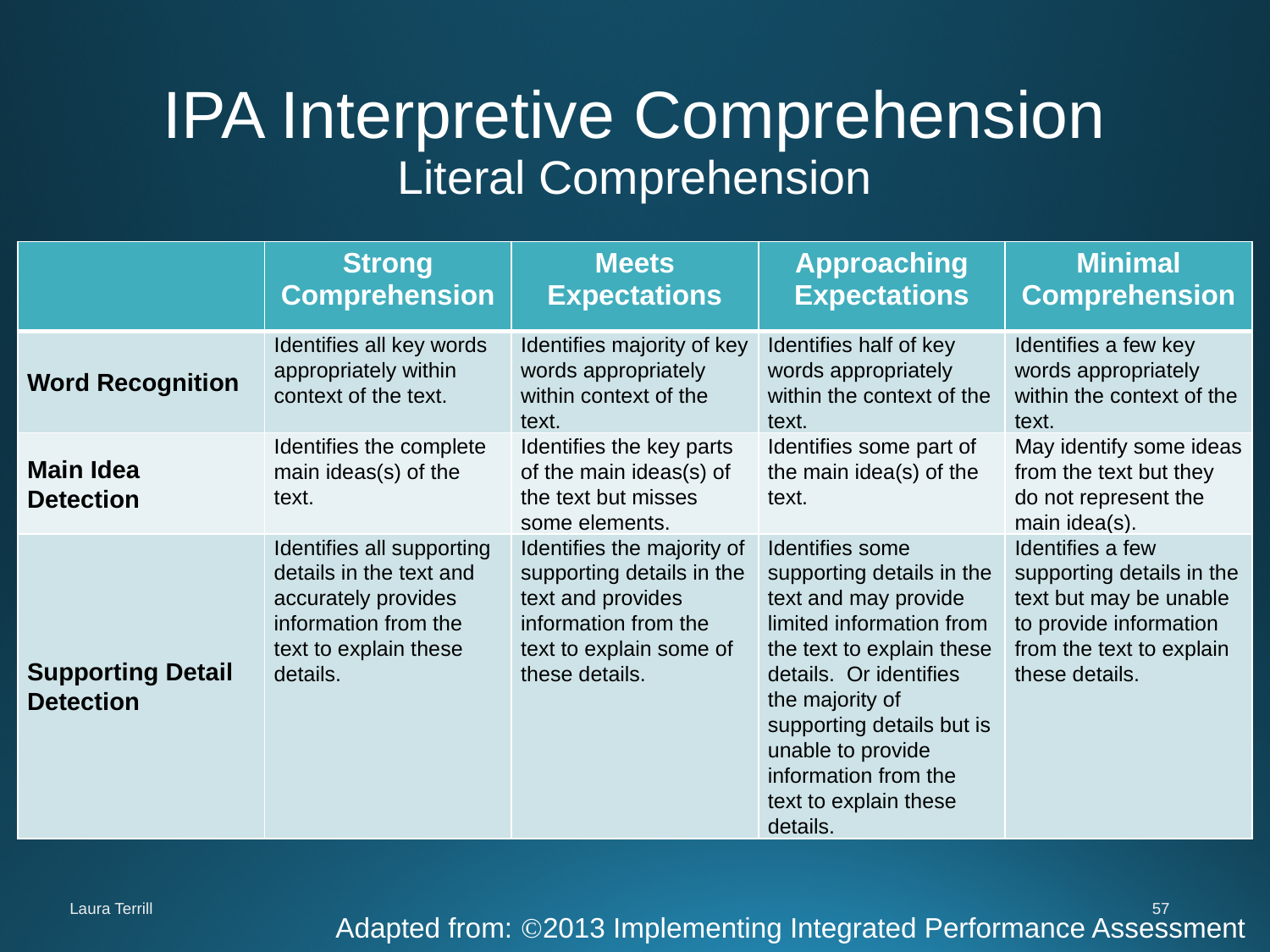

# IPA Interpretive Comprehension Literal Comprehension
|  | Strong Comprehension | Meets Expectations | Approaching Expectations | Minimal Comprehension |
| --- | --- | --- | --- | --- |
| Word Recognition | Identifies all key words appropriately within context of the text. | Identifies majority of key words appropriately within context of the text. | Identifies half of key words appropriately within the context of the text. | Identifies a few key words appropriately within the context of the text. |
| Main Idea Detection | Identifies the complete main ideas(s) of the text. | Identifies the key parts of the main ideas(s) of the text but misses some elements. | Identifies some part of the main idea(s) of the text. | May identify some ideas from the text but they do not represent the main idea(s). |
| Supporting Detail Detection | Identifies all supporting details in the text and accurately provides information from the text to explain these details. | Identifies the majority of supporting details in the text and provides information from the text to explain some of these details. | Identifies some supporting details in the text and may provide limited information from the text to explain these details. Or identifies the majority of supporting details but is unable to provide information from the text to explain these details. | Identifies a few supporting details in the text but may be unable to provide information from the text to explain these details. |
Laura Terrill
57
Adapted from: ©2013 Implementing Integrated Performance Assessment